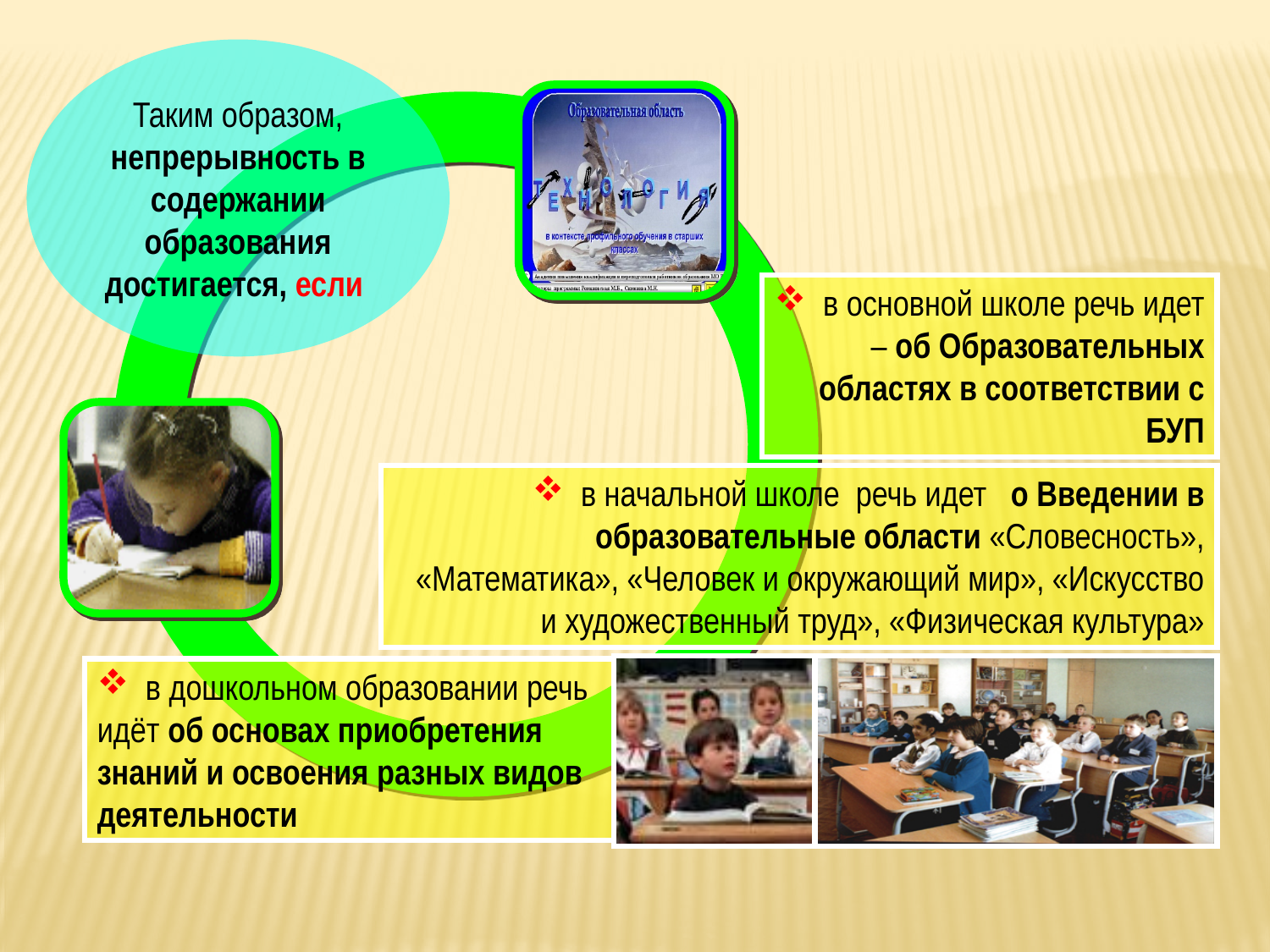

Таким образом, непрерывность в содержании образования достигается, если

  в основной школе речь идет – об Образовательных областях в соответствии с БУП

  в начальной школе  речь идет   о Введении в образовательные области «Словесность», «Математика», «Человек и окружающий мир», «Искусство и художественный труд», «Физическая культура»

  в дошкольном образовании речь идёт об основах приобретения знаний и освоения разных видов деятельности